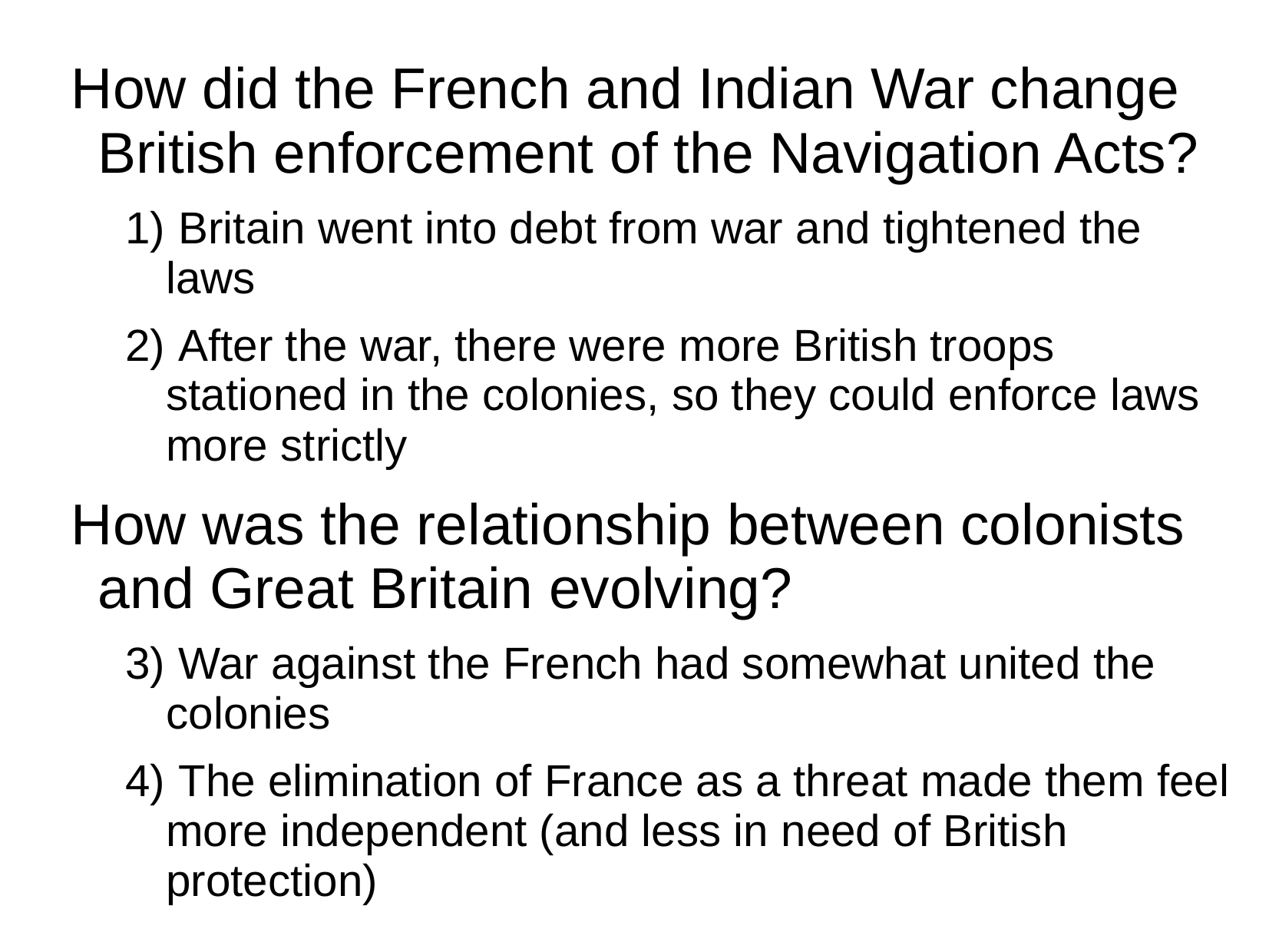

How did the French and Indian War change British enforcement of the Navigation Acts?
 Britain went into debt from war and tightened the laws
 After the war, there were more British troops stationed in the colonies, so they could enforce laws more strictly
How was the relationship between colonists and Great Britain evolving?
 War against the French had somewhat united the colonies
 The elimination of France as a threat made them feel more independent (and less in need of British protection)